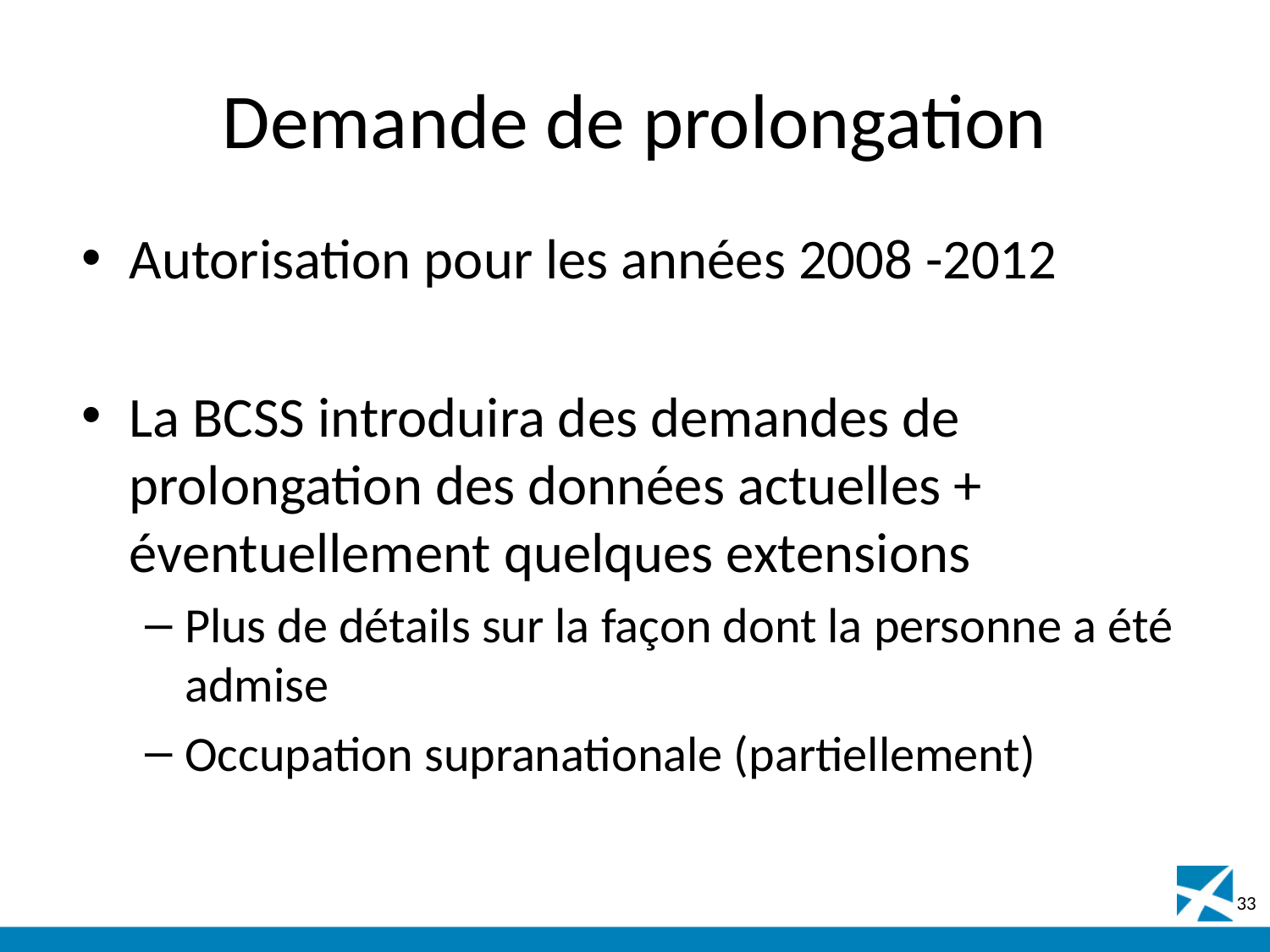

# Demande de prolongation
Autorisation pour les années 2008 -2012

La BCSS introduira des demandes de prolongation des données actuelles + éventuellement quelques extensions
Plus de détails sur la façon dont la personne a été admise
Occupation supranationale (partiellement)